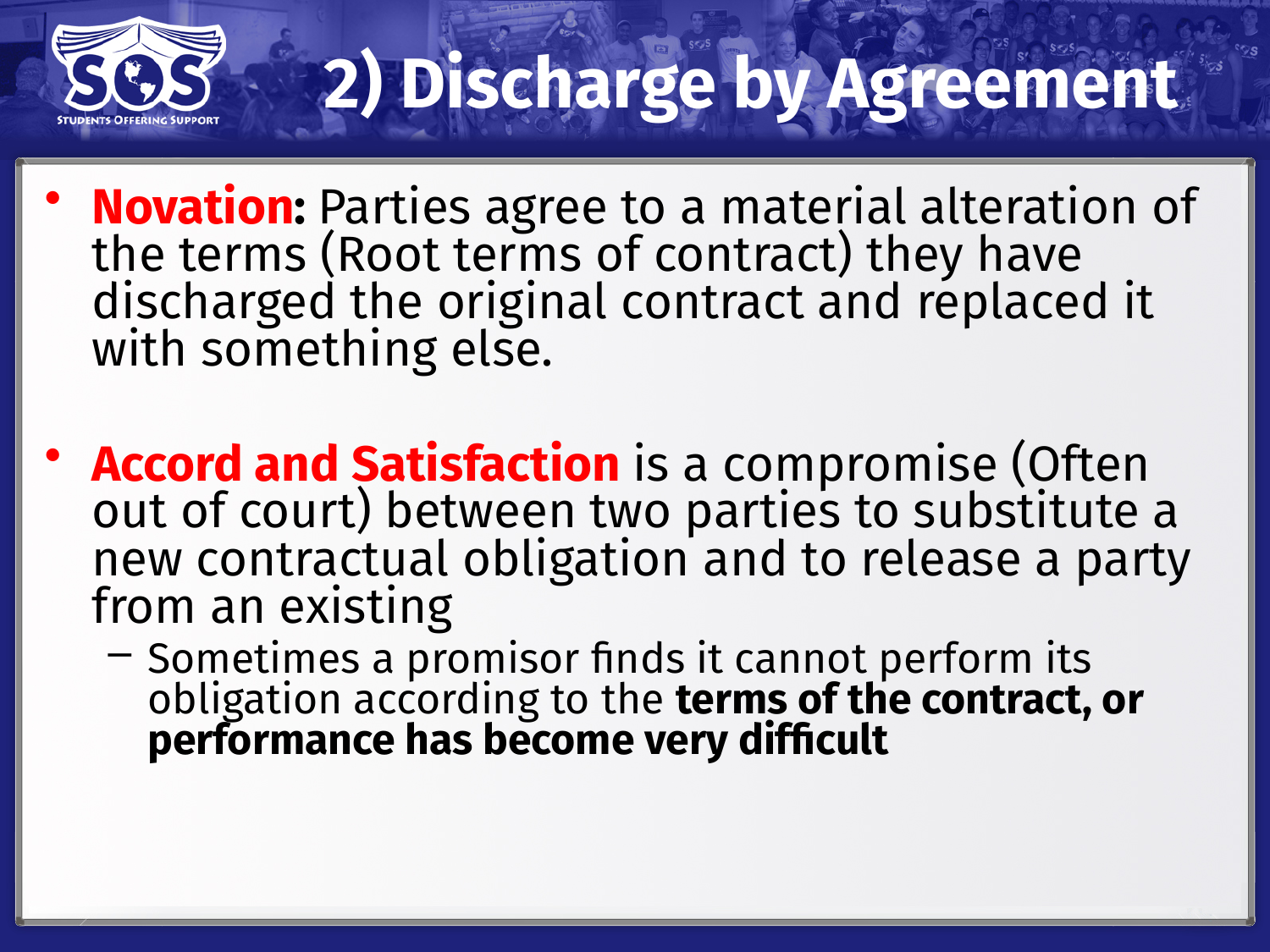

# 2) Discharge by Agreement
Novation: Parties agree to a material alteration of the terms (Root terms of contract) they have discharged the original contract and replaced it with something else.

Accord and Satisfaction is a compromise (Often out of court) between two parties to substitute a new contractual obligation and to release a party from an existing
Sometimes a promisor finds it cannot perform its obligation according to the terms of the contract, or performance has become very difficult